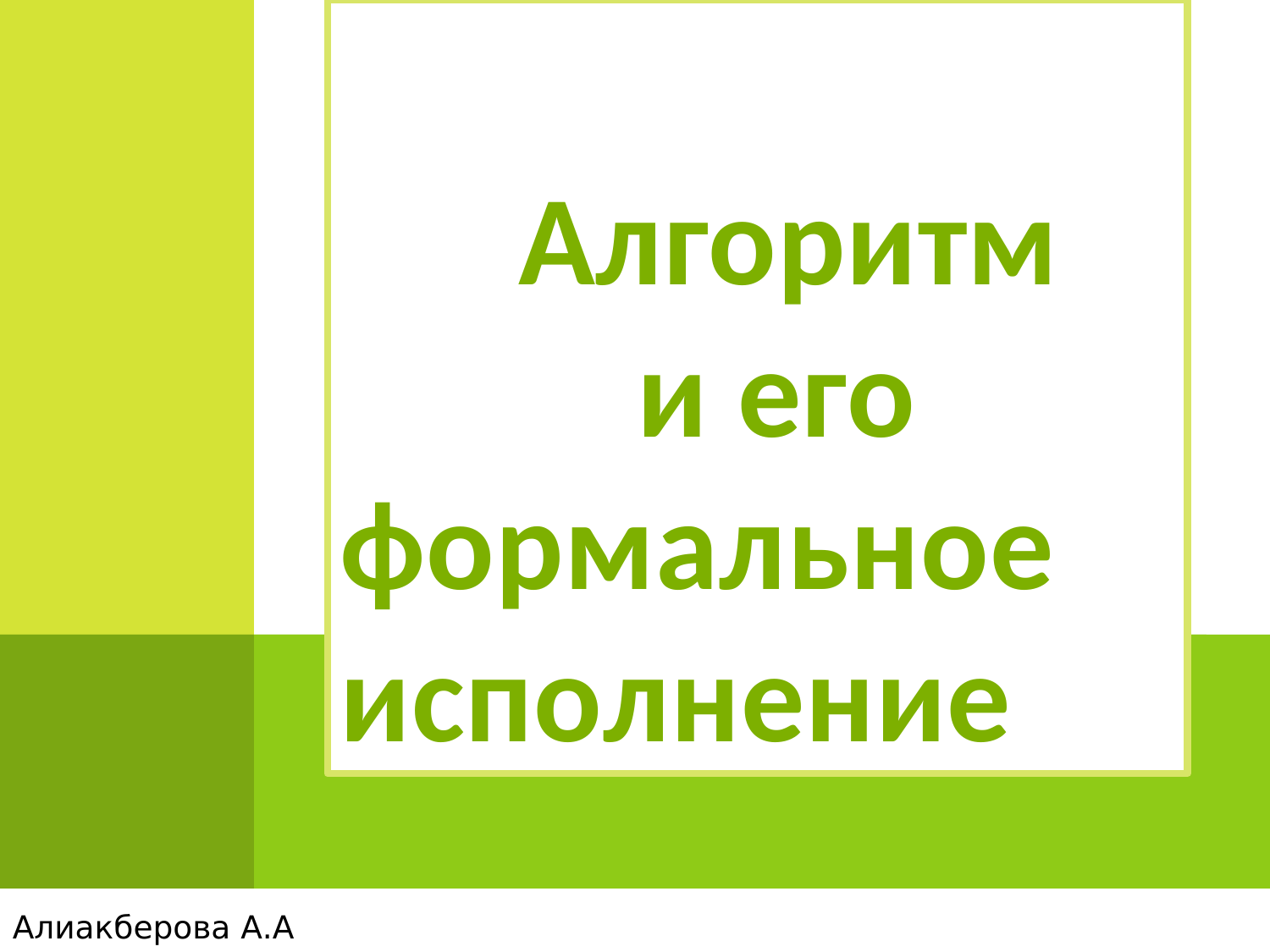

# Алгоритм и его формальное   исполнение
Алиакберова А.А